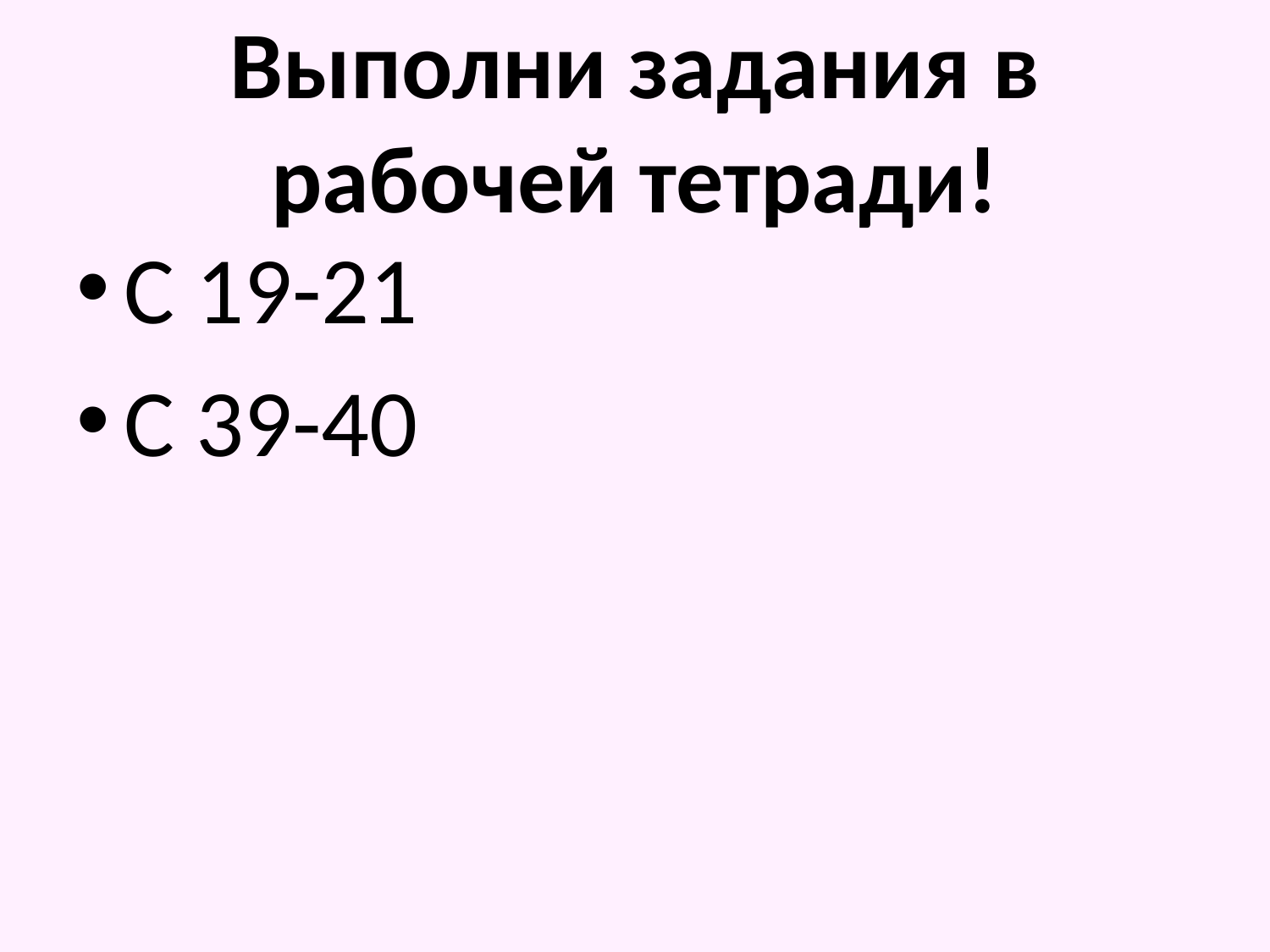

# Выполни задания в рабочей тетради!
С 19-21
С 39-40